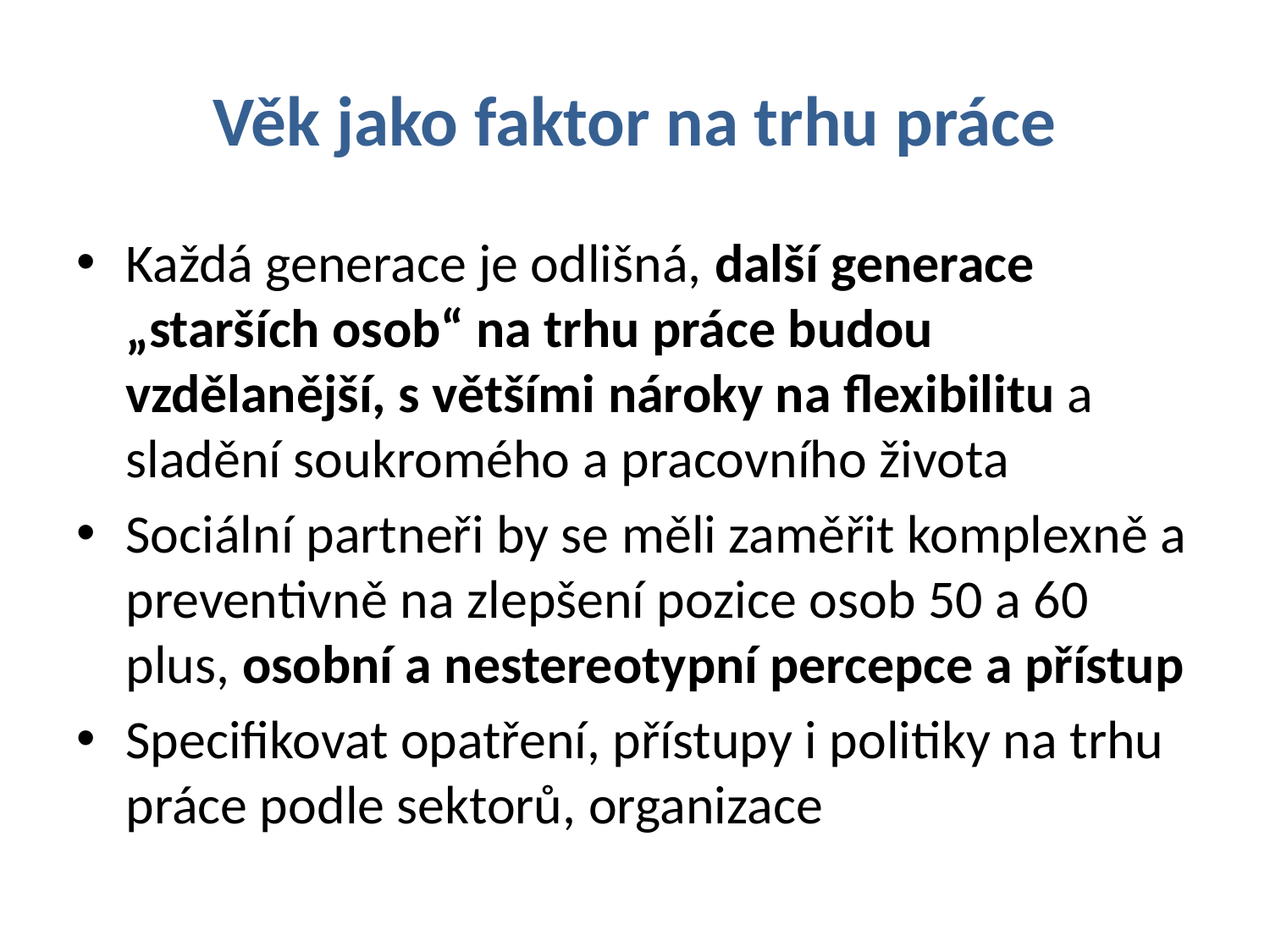

# Věk jako faktor na trhu práce
Každá generace je odlišná, další generace „starších osob“ na trhu práce budou vzdělanější, s většími nároky na flexibilitu a sladění soukromého a pracovního života
Sociální partneři by se měli zaměřit komplexně a preventivně na zlepšení pozice osob 50 a 60 plus, osobní a nestereotypní percepce a přístup
Specifikovat opatření, přístupy i politiky na trhu práce podle sektorů, organizace